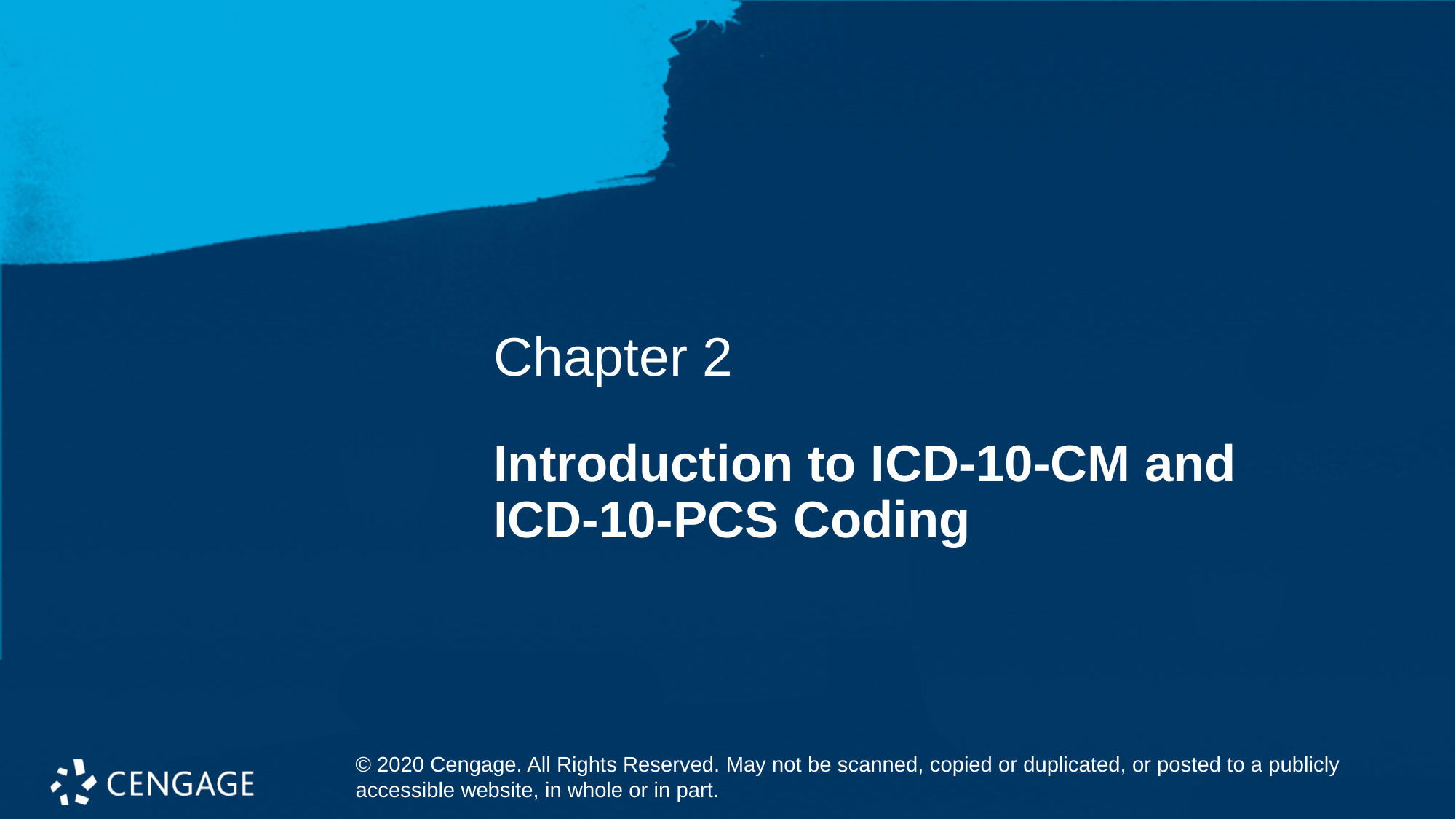

Chapter 2
# Introduction to ICD-10-CM and ICD-10-PCS Coding